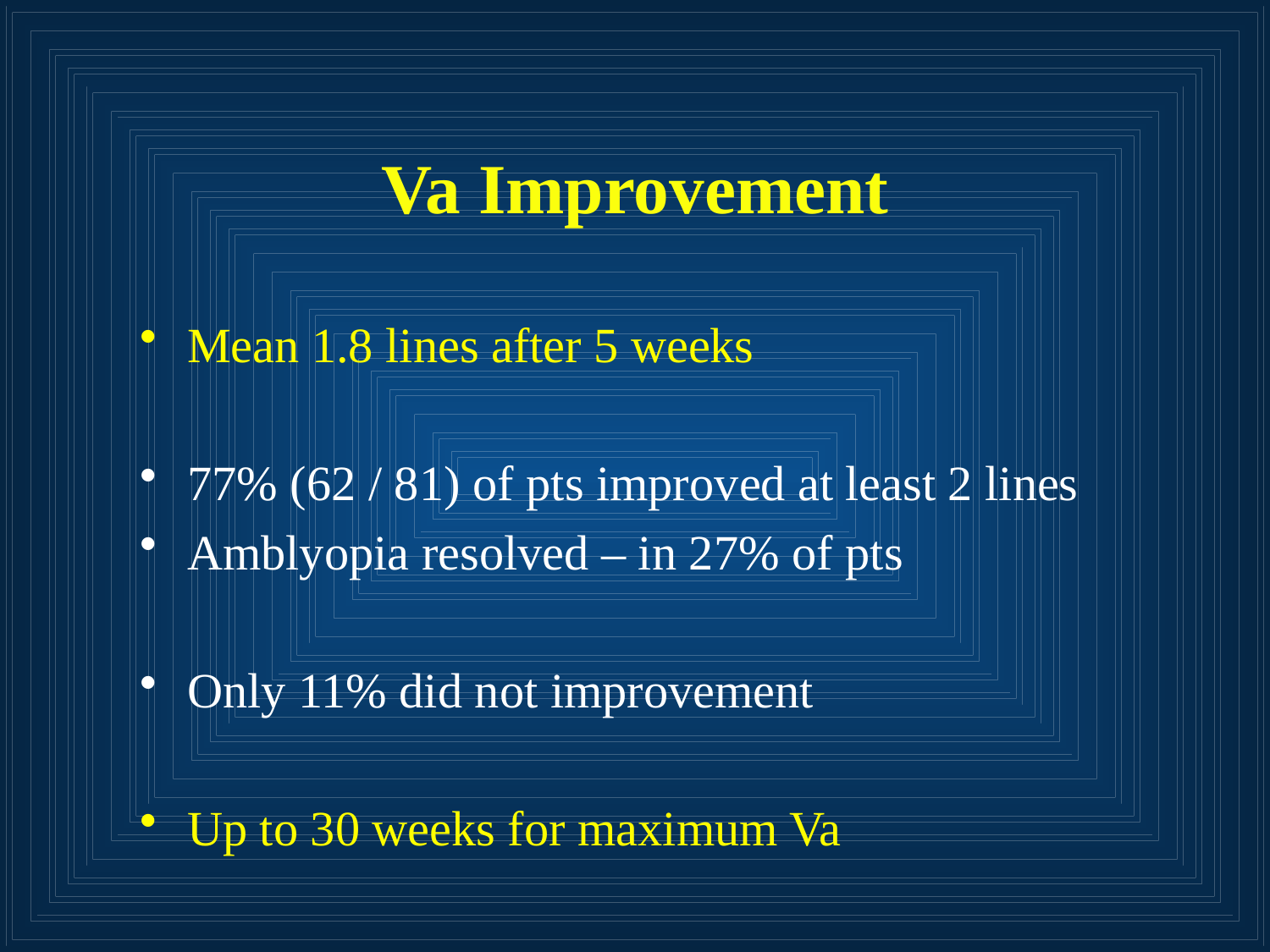

# Va Improvement
Mean 1.8 lines after 5 weeks

77% (62 / 81) of pts improved at least 2 lines
Amblyopia resolved – in 27% of pts

Only 11% did not improvement

Up to 30 weeks for maximum Va